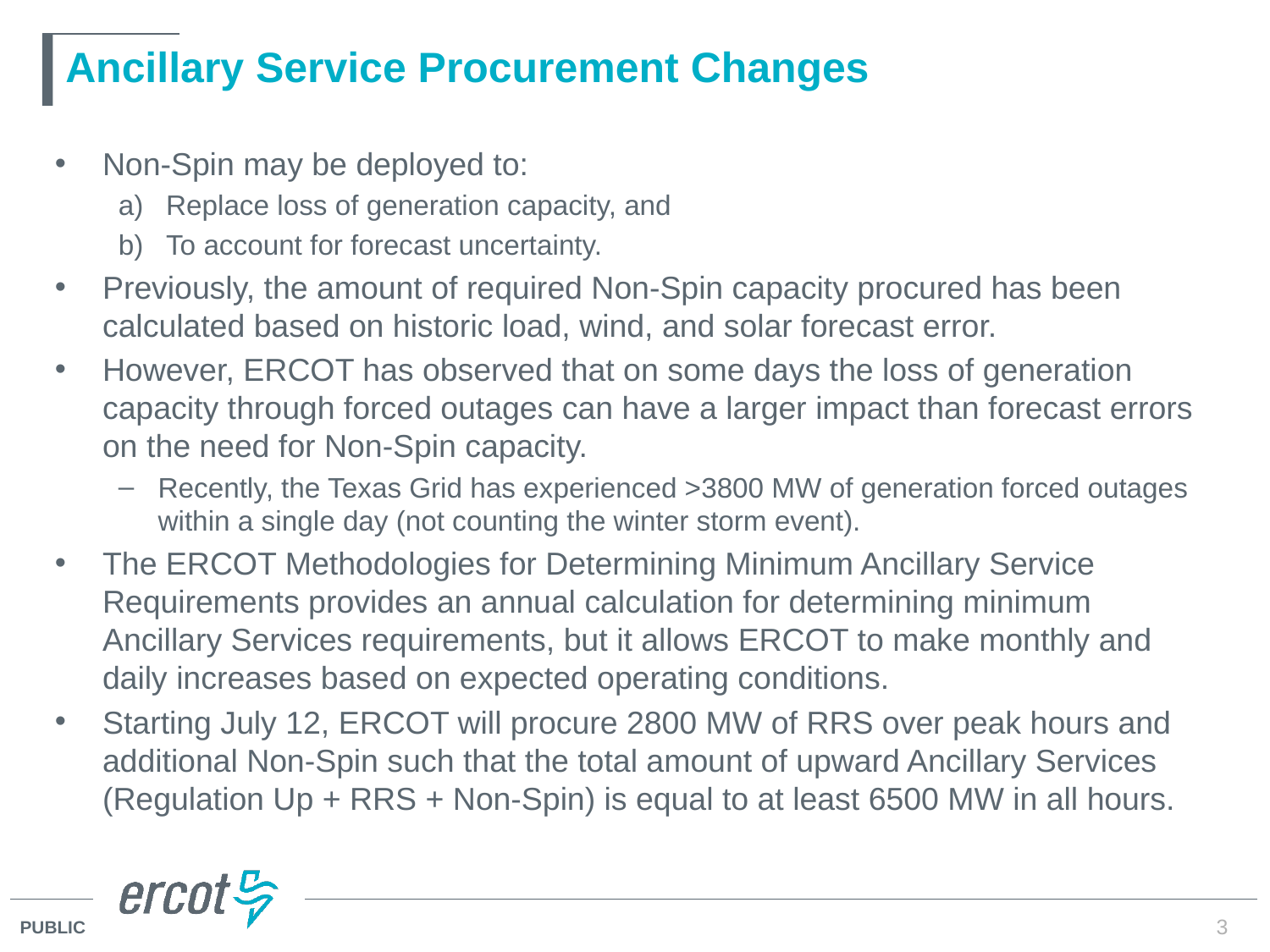

# Ancillary Service Procurement Changes
Non-Spin may be deployed to:
Replace loss of generation capacity, and
To account for forecast uncertainty.
Previously, the amount of required Non-Spin capacity procured has been calculated based on historic load, wind, and solar forecast error.
However, ERCOT has observed that on some days the loss of generation capacity through forced outages can have a larger impact than forecast errors on the need for Non-Spin capacity.
Recently, the Texas Grid has experienced >3800 MW of generation forced outages within a single day (not counting the winter storm event).
The ERCOT Methodologies for Determining Minimum Ancillary Service Requirements provides an annual calculation for determining minimum Ancillary Services requirements, but it allows ERCOT to make monthly and daily increases based on expected operating conditions.
Starting July 12, ERCOT will procure 2800 MW of RRS over peak hours and additional Non-Spin such that the total amount of upward Ancillary Services (Regulation Up + RRS + Non-Spin) is equal to at least 6500 MW in all hours.
3